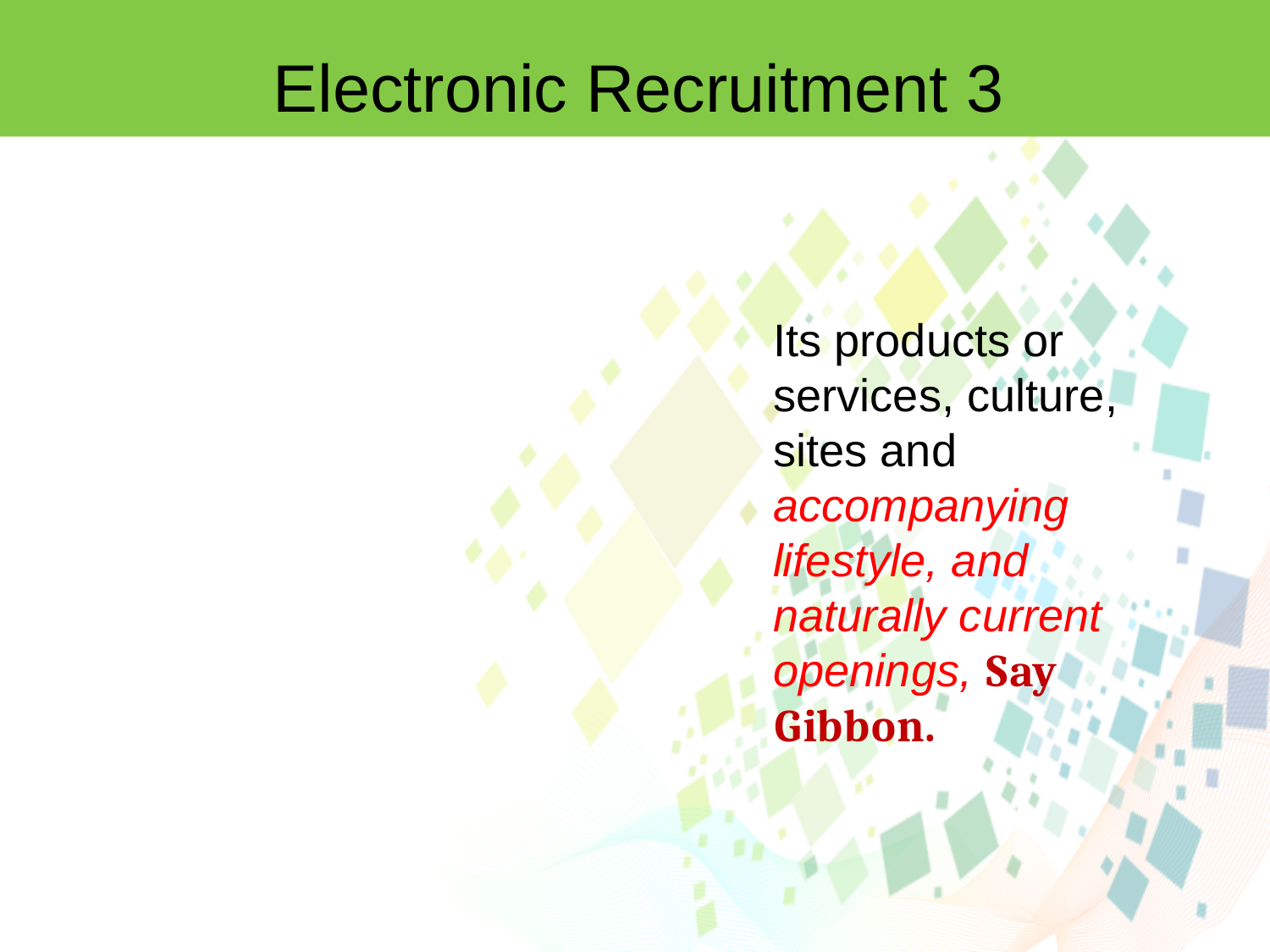

Electronic Recruitment 3
Its products or services, culture, sites and accompanying lifestyle, and naturally current openings, Say Gibbon.